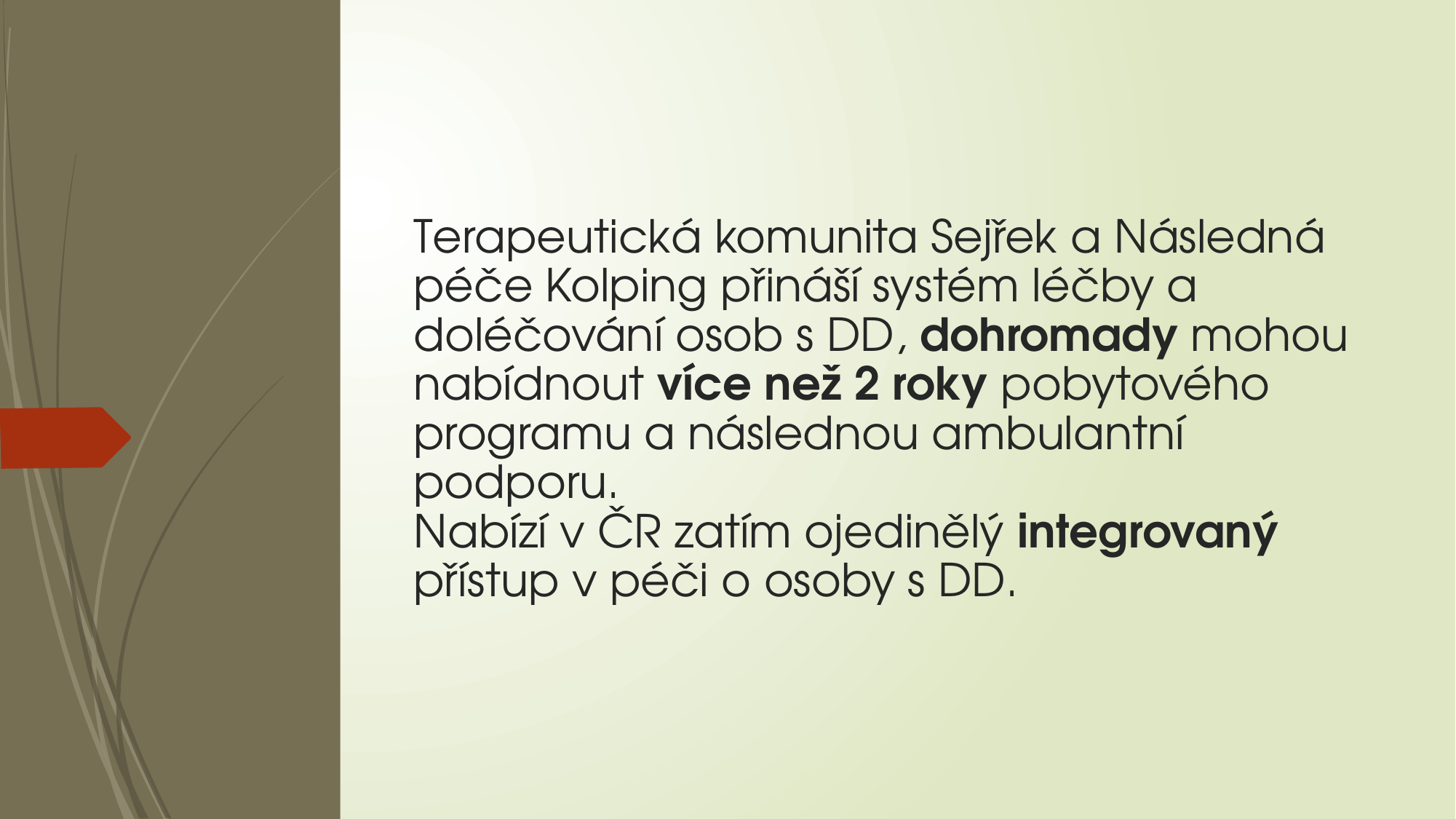

# Terapeutická komunita Sejřek a Následná péče Kolping přináší systém léčby a doléčování osob s DD, dohromady mohou nabídnout více než 2 roky pobytového programu a následnou ambulantní podporu. Nabízí v ČR zatím ojedinělý integrovaný přístup v péči o osoby s DD.